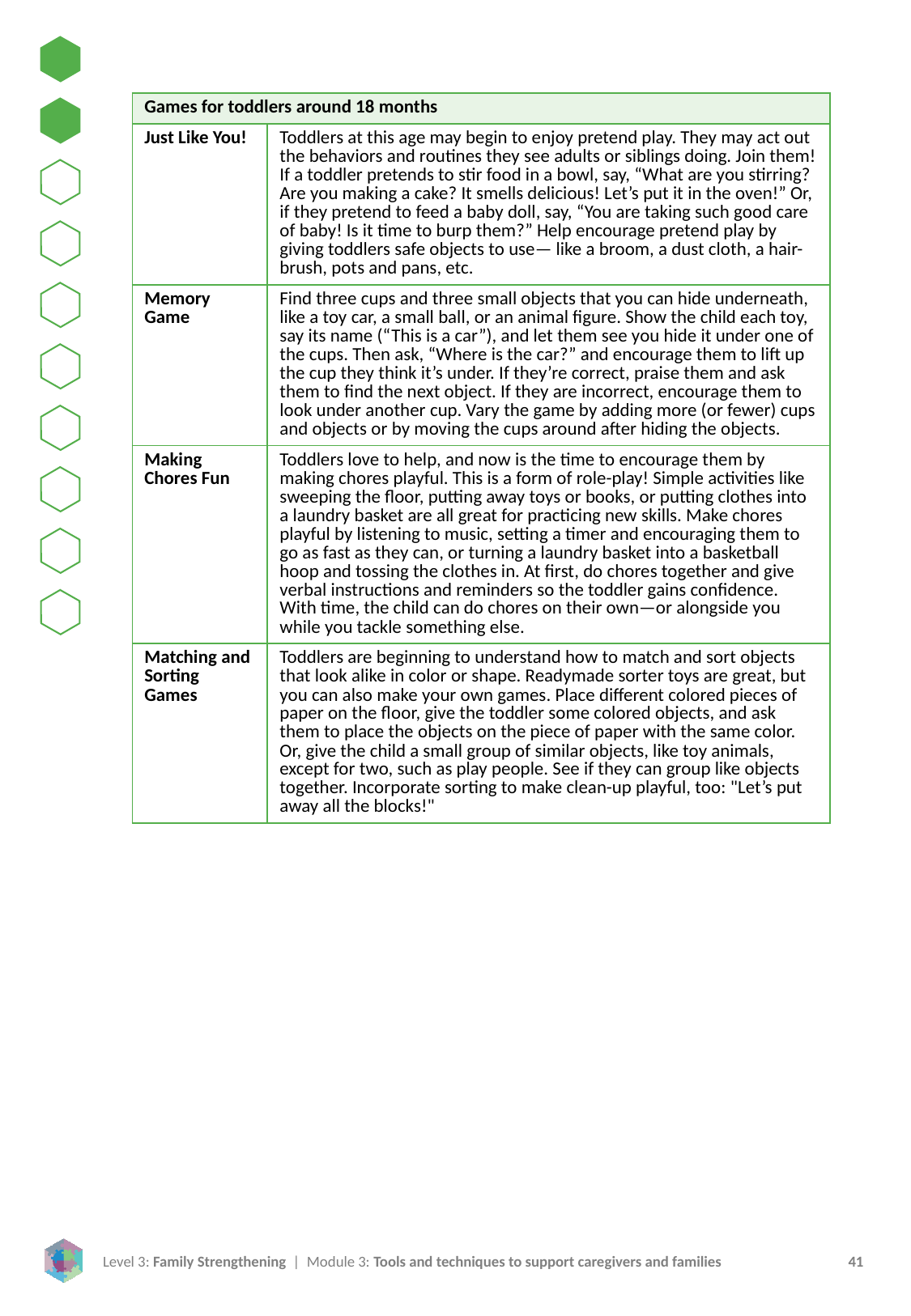

| Games for toddlers around 18 months |  |
| --- | --- |
| Just Like You! | Toddlers at this age may begin to enjoy pretend play. They may act out the behaviors and routines they see adults or siblings doing. Join them! If a toddler pretends to stir food in a bowl, say, “What are you stirring? Are you making a cake? It smells delicious! Let’s put it in the oven!” Or, if they pretend to feed a baby doll, say, “You are taking such good care of baby! Is it time to burp them?” Help encourage pretend play by giving toddlers safe objects to use— like a broom, a dust cloth, a hair-brush, pots and pans, etc. |
| Memory Game | Find three cups and three small objects that you can hide underneath, like a toy car, a small ball, or an animal figure. Show the child each toy, say its name (“This is a car”), and let them see you hide it under one of the cups. Then ask, “Where is the car?” and encourage them to lift up the cup they think it’s under. If they’re correct, praise them and ask them to find the next object. If they are incorrect, encourage them to look under another cup. Vary the game by adding more (or fewer) cups and objects or by moving the cups around after hiding the objects. |
| Making Chores Fun | Toddlers love to help, and now is the time to encourage them by making chores playful. This is a form of role-play! Simple activities like sweeping the floor, putting away toys or books, or putting clothes into a laundry basket are all great for practicing new skills. Make chores playful by listening to music, setting a timer and encouraging them to go as fast as they can, or turning a laundry basket into a basketball hoop and tossing the clothes in. At first, do chores together and give verbal instructions and reminders so the toddler gains confidence. With time, the child can do chores on their own—or alongside you while you tackle something else. |
| Matching and Sorting Games | Toddlers are beginning to understand how to match and sort objects that look alike in color or shape. Readymade sorter toys are great, but you can also make your own games. Place different colored pieces of paper on the floor, give the toddler some colored objects, and ask them to place the objects on the piece of paper with the same color. Or, give the child a small group of similar objects, like toy animals, except for two, such as play people. See if they can group like objects together. Incorporate sorting to make clean-up playful, too: "Let’s put away all the blocks!" |